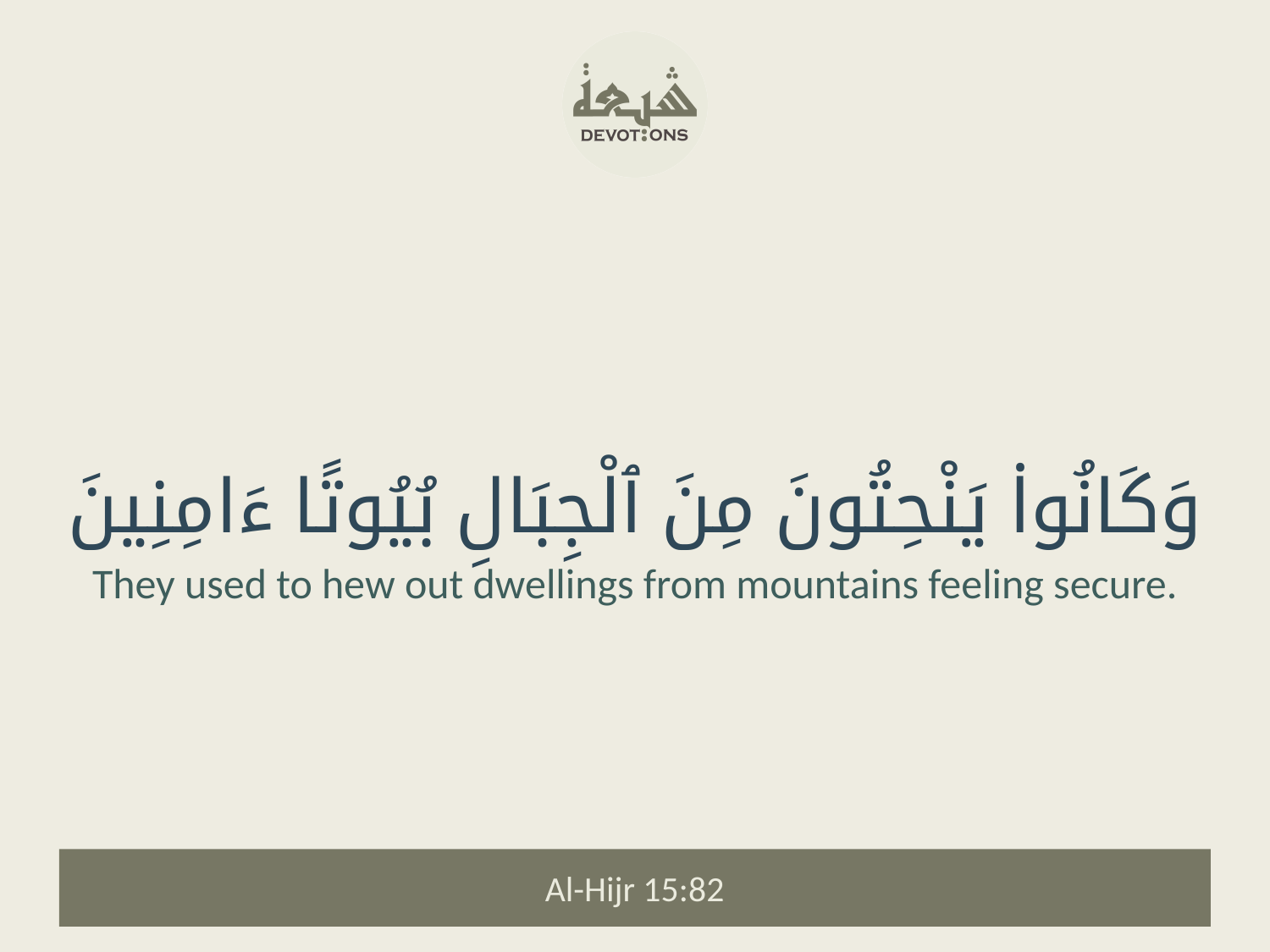

وَكَانُوا۟ يَنْحِتُونَ مِنَ ٱلْجِبَالِ بُيُوتًا ءَامِنِينَ
They used to hew out dwellings from mountains feeling secure.
Al-Hijr 15:82